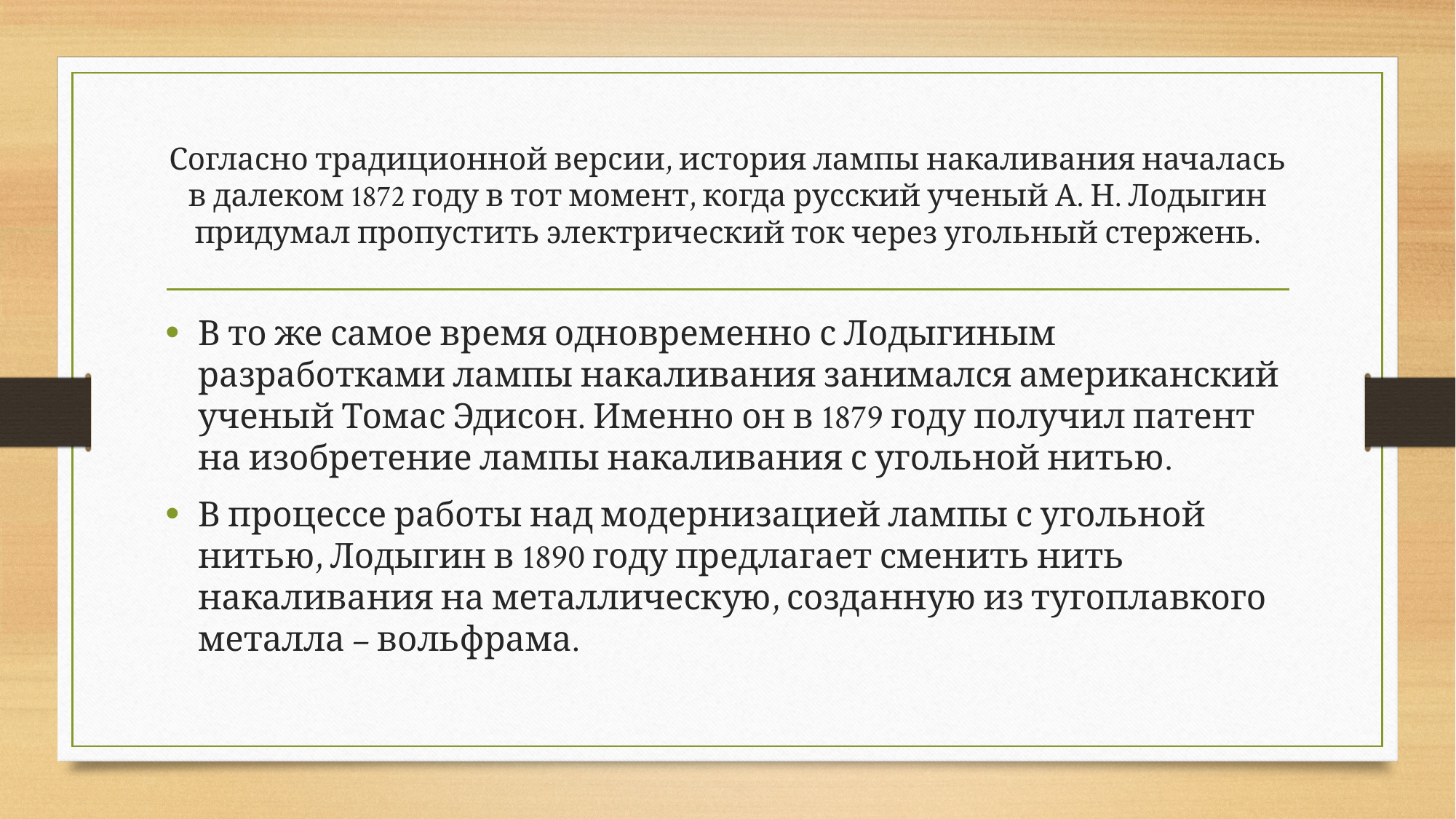

# Согласно традиционной версии, история лампы накаливания началась в далеком 1872 году в тот момент, когда русский ученый А. Н. Лодыгин придумал пропустить электрический ток через угольный стержень.
В то же самое время одновременно с Лодыгиным разработками лампы накаливания занимался американский ученый Томас Эдисон. Именно он в 1879 году получил патент на изобретение лампы накаливания с угольной нитью.
В процессе работы над модернизацией лампы с угольной нитью, Лодыгин в 1890 году предлагает сменить нить накаливания на металлическую, созданную из тугоплавкого металла – вольфрама.